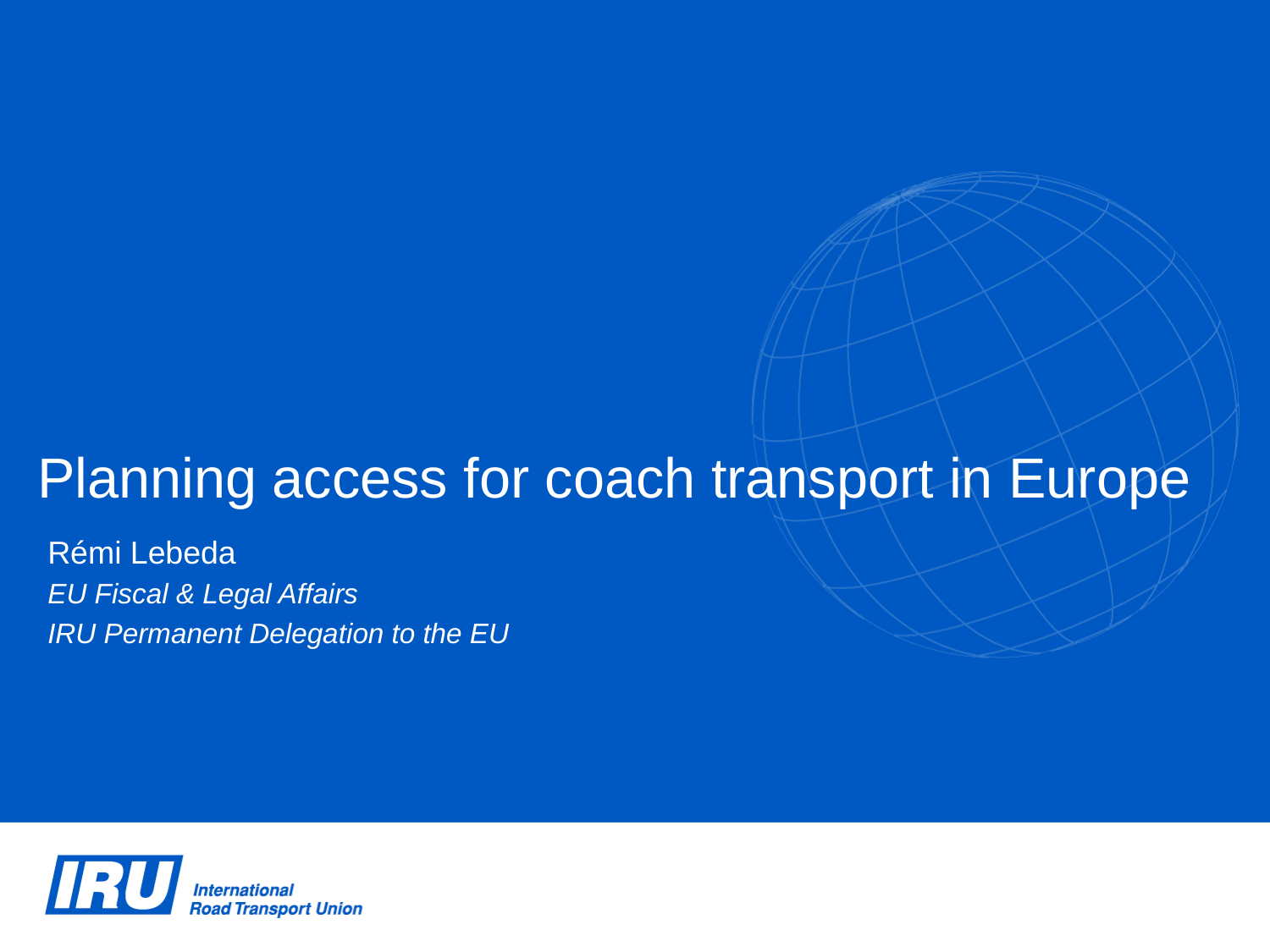

# Planning access for coach transport in Europe
Rémi Lebeda
EU Fiscal & Legal Affairs
IRU Permanent Delegation to the EU